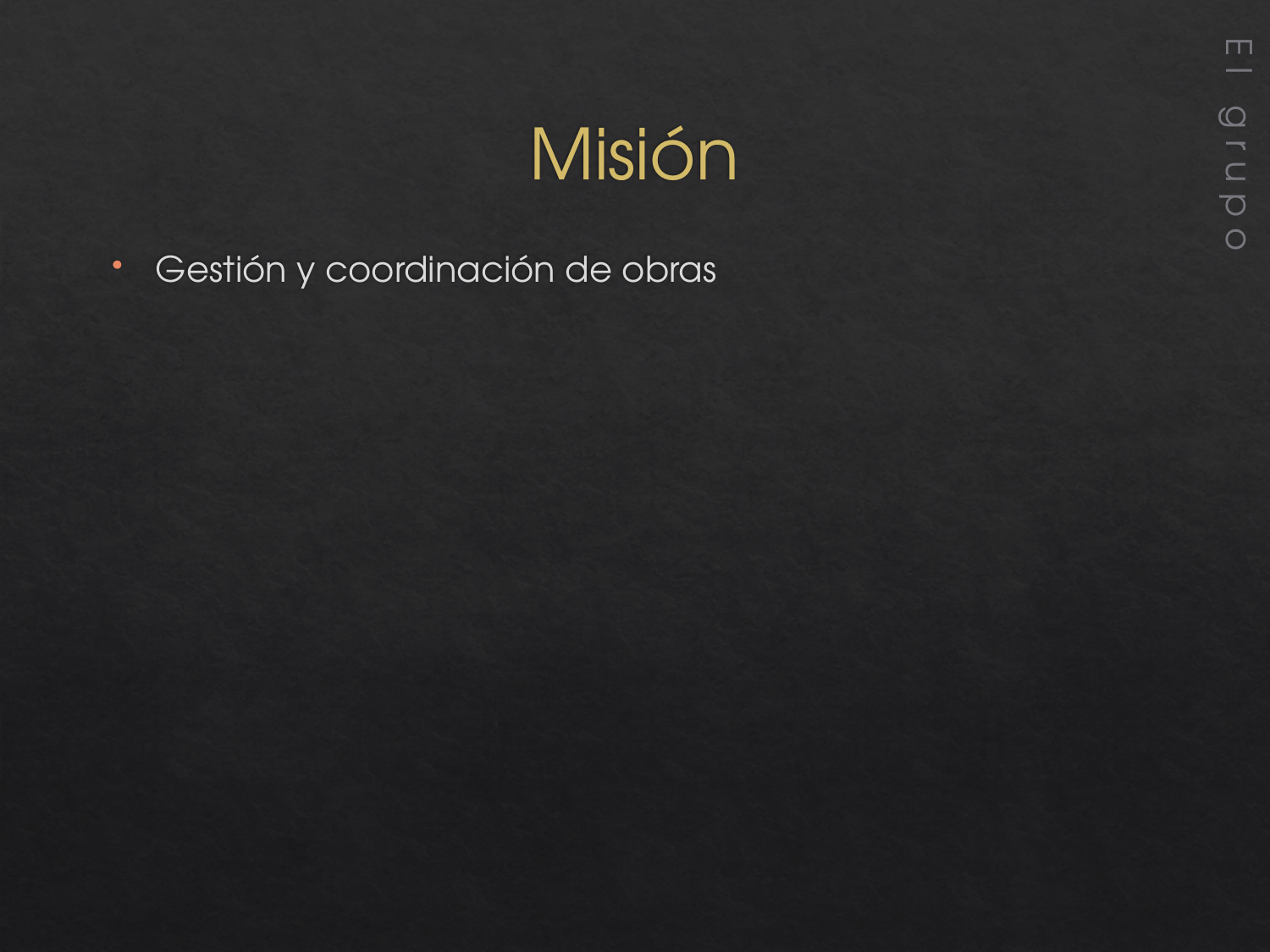

El grupo
# Misión
Gestión y coordinación de obras